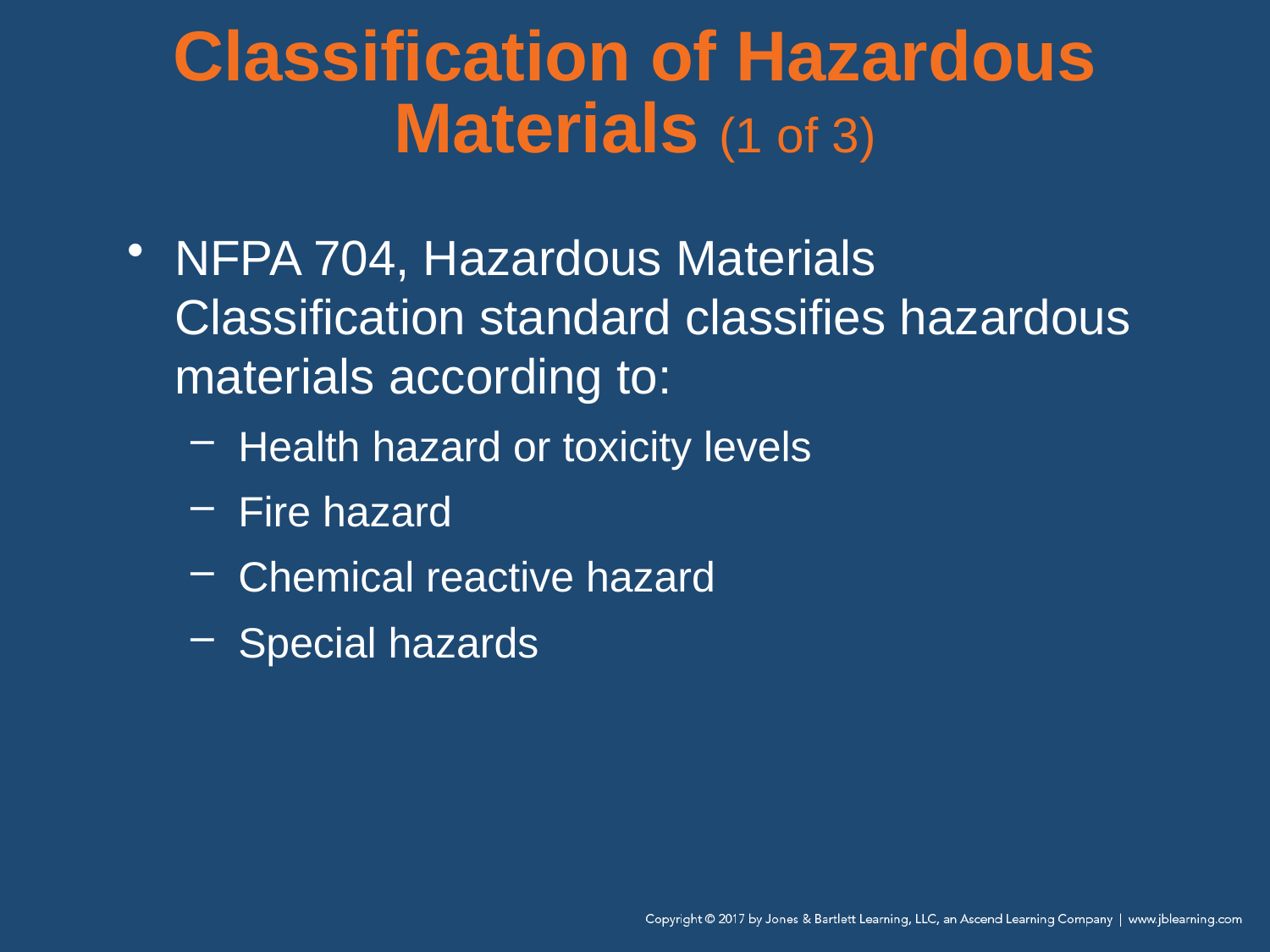

# Classification of Hazardous Materials (1 of 3)
NFPA 704, Hazardous Materials Classification standard classifies hazardous materials according to:
Health hazard or toxicity levels
Fire hazard
Chemical reactive hazard
Special hazards